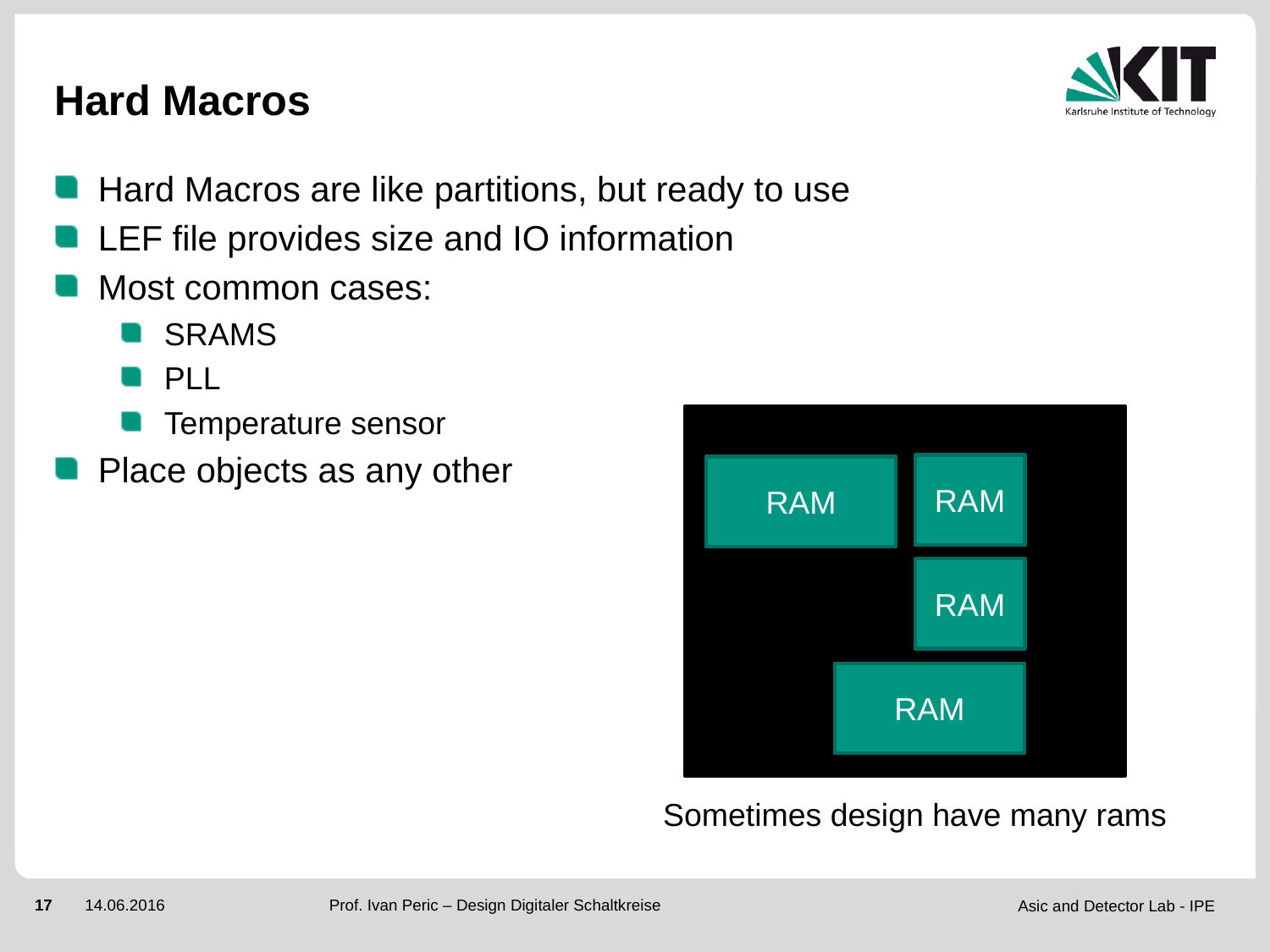

# Hard Macros
Hard Macros are like partitions, but ready to use
LEF file provides size and IO information
Most common cases:
SRAMS
PLL
Temperature sensor
Place objects as any other

RAM
RAM
RAM
RAM
Sometimes design have many rams